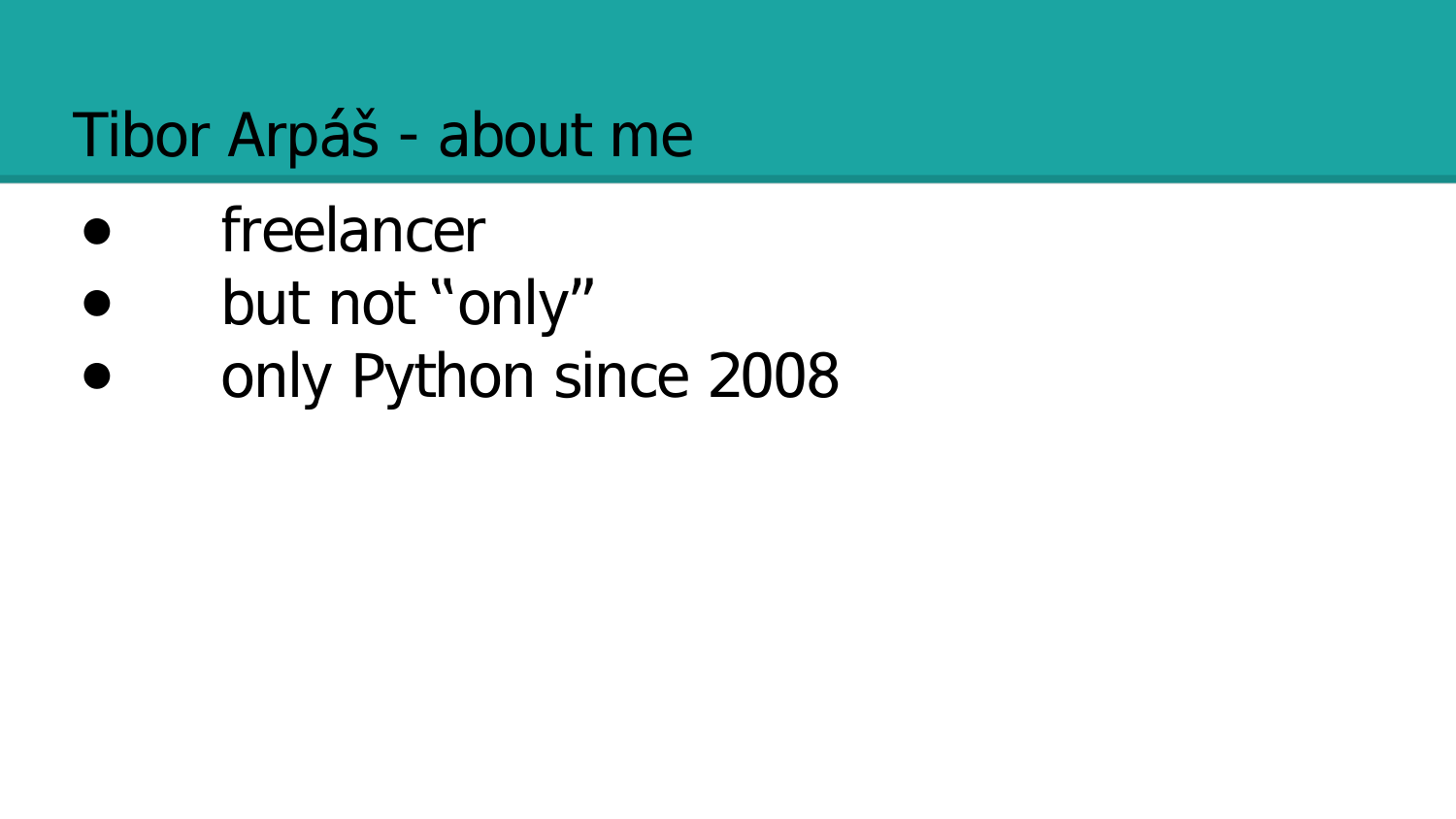

# Tibor Arpáš - about me
freelancer
but not “only”
only Python since 2008